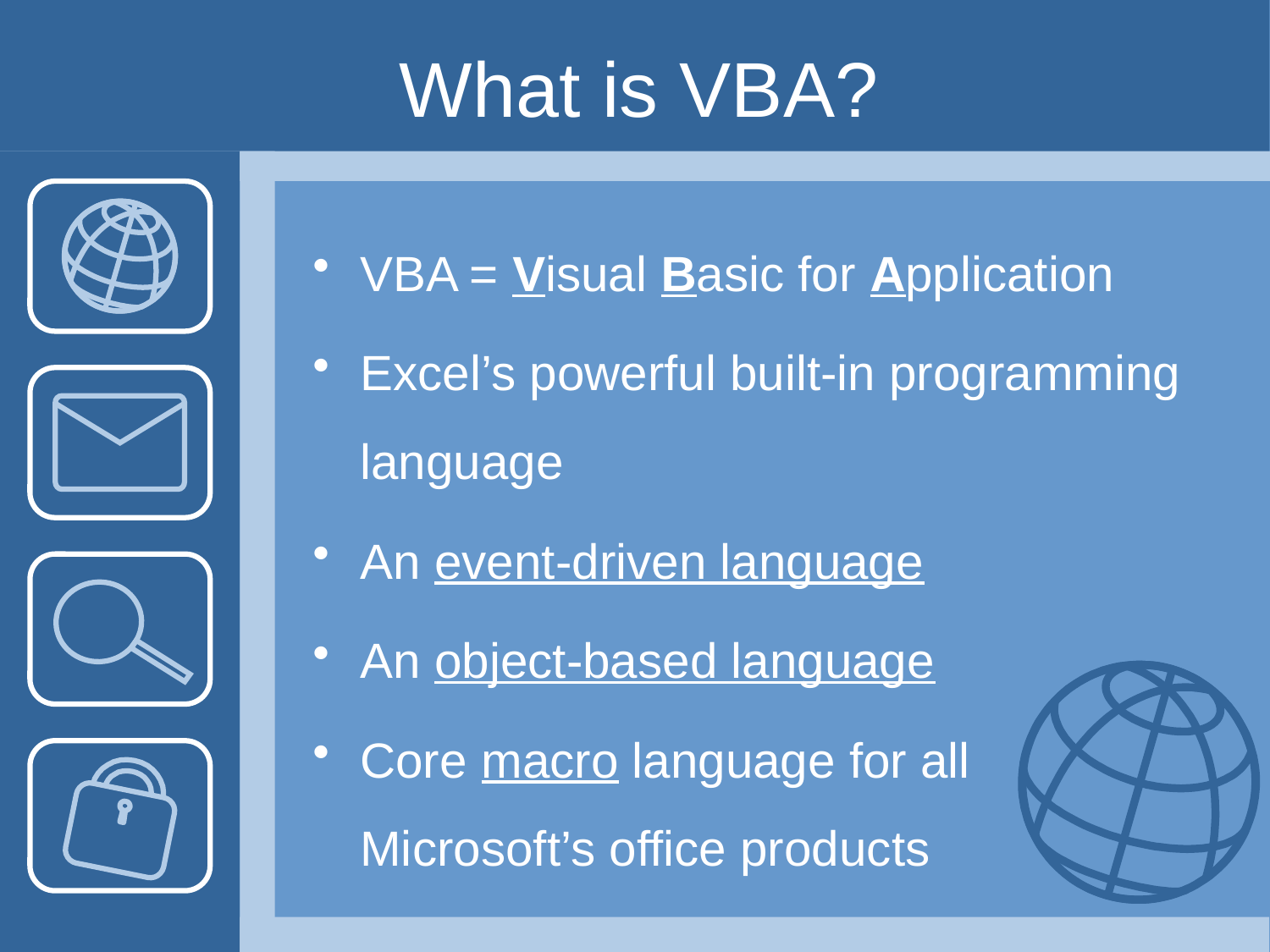

# What is VBA?
VBA = Visual Basic for Application
Excel’s powerful built-in programming language
An event-driven language
An object-based language
Core macro language for all Microsoft’s office products